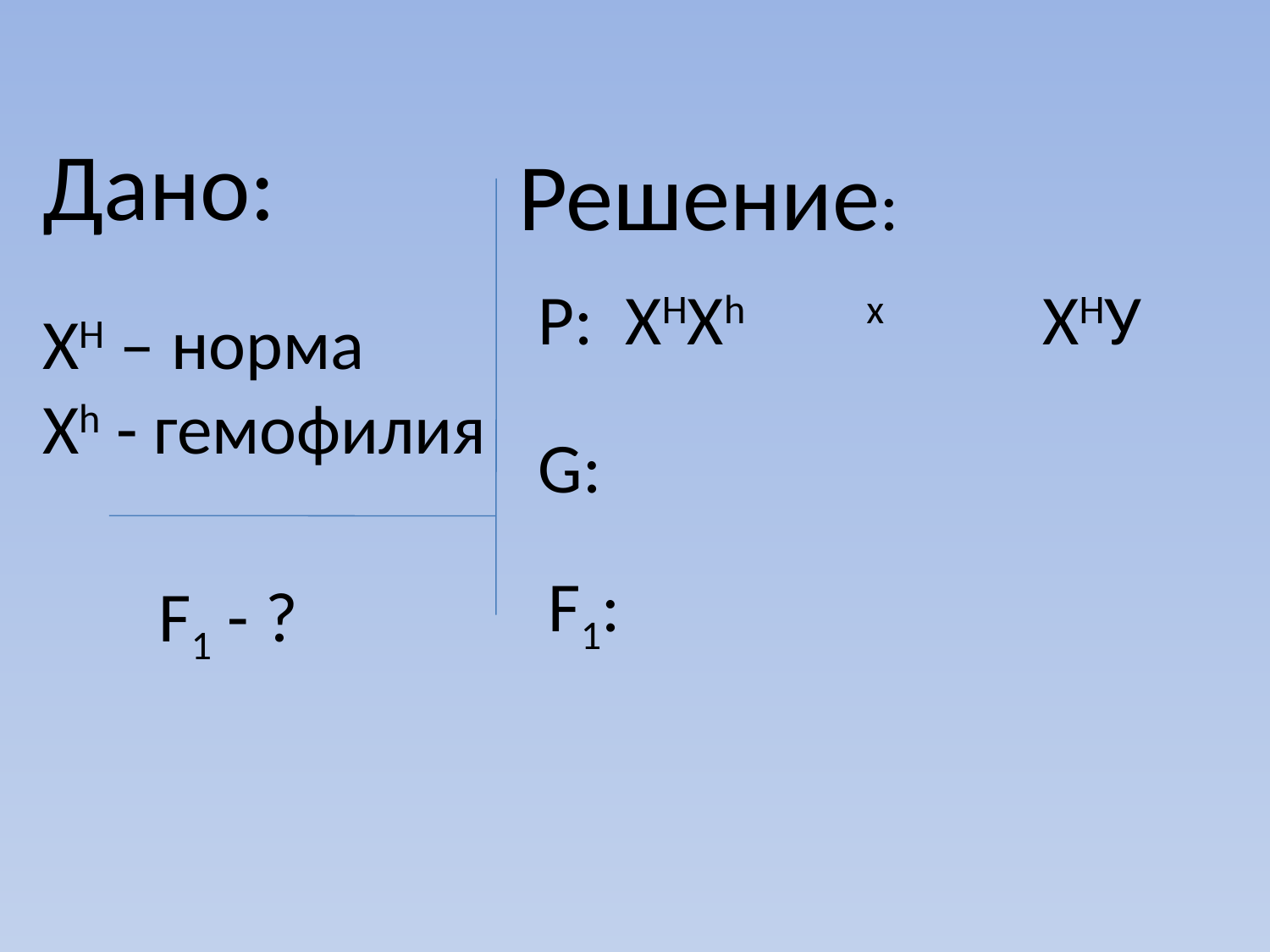

Дано:

ХН – норма
Хh - гемофилия
Решение:
Р:  ХНХh             х                 ХНУ
G:
F1:
F1 - ?